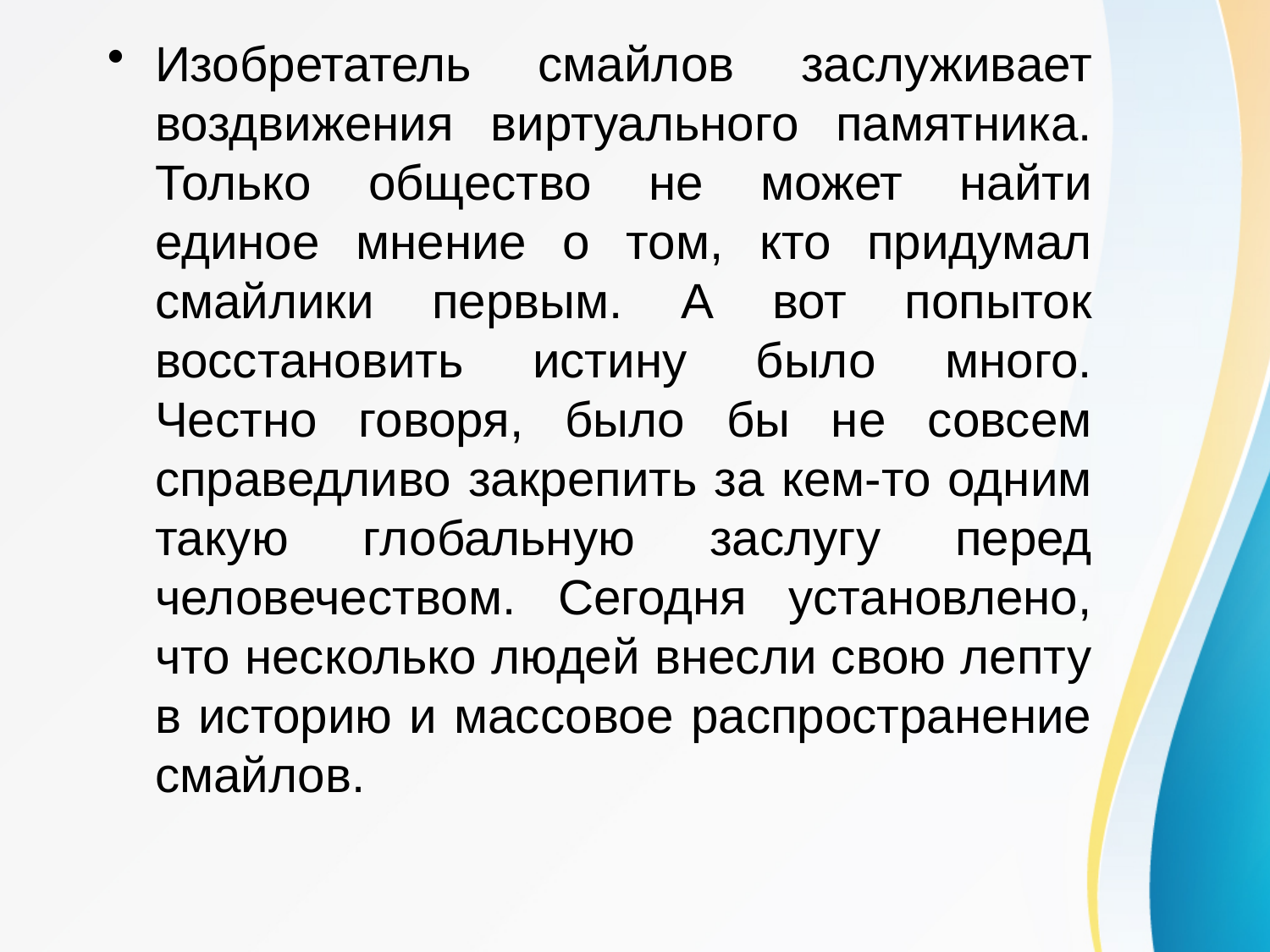

Изобретатель смайлов заслуживает воздвижения виртуального памятника. Только общество не может найти единое мнение о том, кто придумал смайлики первым. А вот попыток восстановить истину было много. Честно говоря, было бы не совсем справедливо закрепить за кем-то одним такую глобальную заслугу перед человечеством. Сегодня установлено, что несколько людей внесли свою лепту в историю и массовое распространение смайлов.